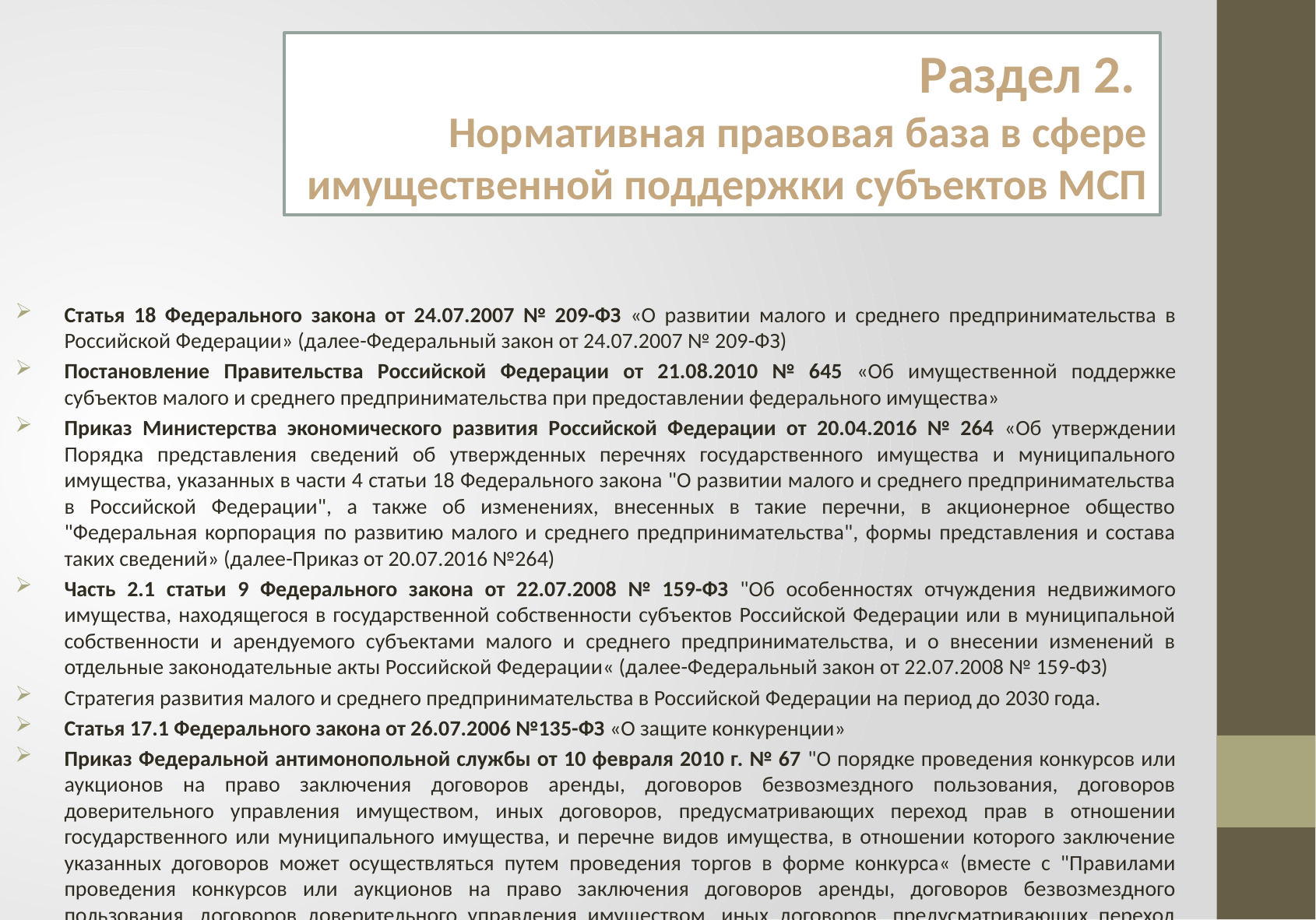

Раздел 2.
Нормативная правовая база в сфере
 имущественной поддержки субъектов МСП
Статья 18 Федерального закона от 24.07.2007 № 209-ФЗ «О развитии малого и среднего предпринимательства в Российской Федерации» (далее-Федеральный закон от 24.07.2007 № 209-ФЗ)
Постановление Правительства Российской Федерации от 21.08.2010 № 645 «Об имущественной поддержке субъектов малого и среднего предпринимательства при предоставлении федерального имущества»
Приказ Министерства экономического развития Российской Федерации от 20.04.2016 № 264 «Об утверждении Порядка представления сведений об утвержденных перечнях государственного имущества и муниципального имущества, указанных в части 4 статьи 18 Федерального закона "О развитии малого и среднего предпринимательства в Российской Федерации", а также об изменениях, внесенных в такие перечни, в акционерное общество "Федеральная корпорация по развитию малого и среднего предпринимательства", формы представления и состава таких сведений» (далее-Приказ от 20.07.2016 №264)
Часть 2.1 статьи 9 Федерального закона от 22.07.2008 № 159-ФЗ "Об особенностях отчуждения недвижимого имущества, находящегося в государственной собственности субъектов Российской Федерации или в муниципальной собственности и арендуемого субъектами малого и среднего предпринимательства, и о внесении изменений в отдельные законодательные акты Российской Федерации« (далее-Федеральный закон от 22.07.2008 № 159-ФЗ)
Стратегия развития малого и среднего предпринимательства в Российской Федерации на период до 2030 года.
Статья 17.1 Федерального закона от 26.07.2006 №135-ФЗ «О защите конкуренции»
Приказ Федеральной антимонопольной службы от 10 февраля 2010 г. № 67 "О порядке проведения конкурсов или аукционов на право заключения договоров аренды, договоров безвозмездного пользования, договоров доверительного управления имуществом, иных договоров, предусматривающих переход прав в отношении государственного или муниципального имущества, и перечне видов имущества, в отношении которого заключение указанных договоров может осуществляться путем проведения торгов в форме конкурса« (вместе с "Правилами проведения конкурсов или аукционов на право заключения договоров аренды, договоров безвозмездного пользования, договоров доверительного управления имуществом, иных договоров, предусматривающих переход прав в отношении государственного или муниципального имущества")